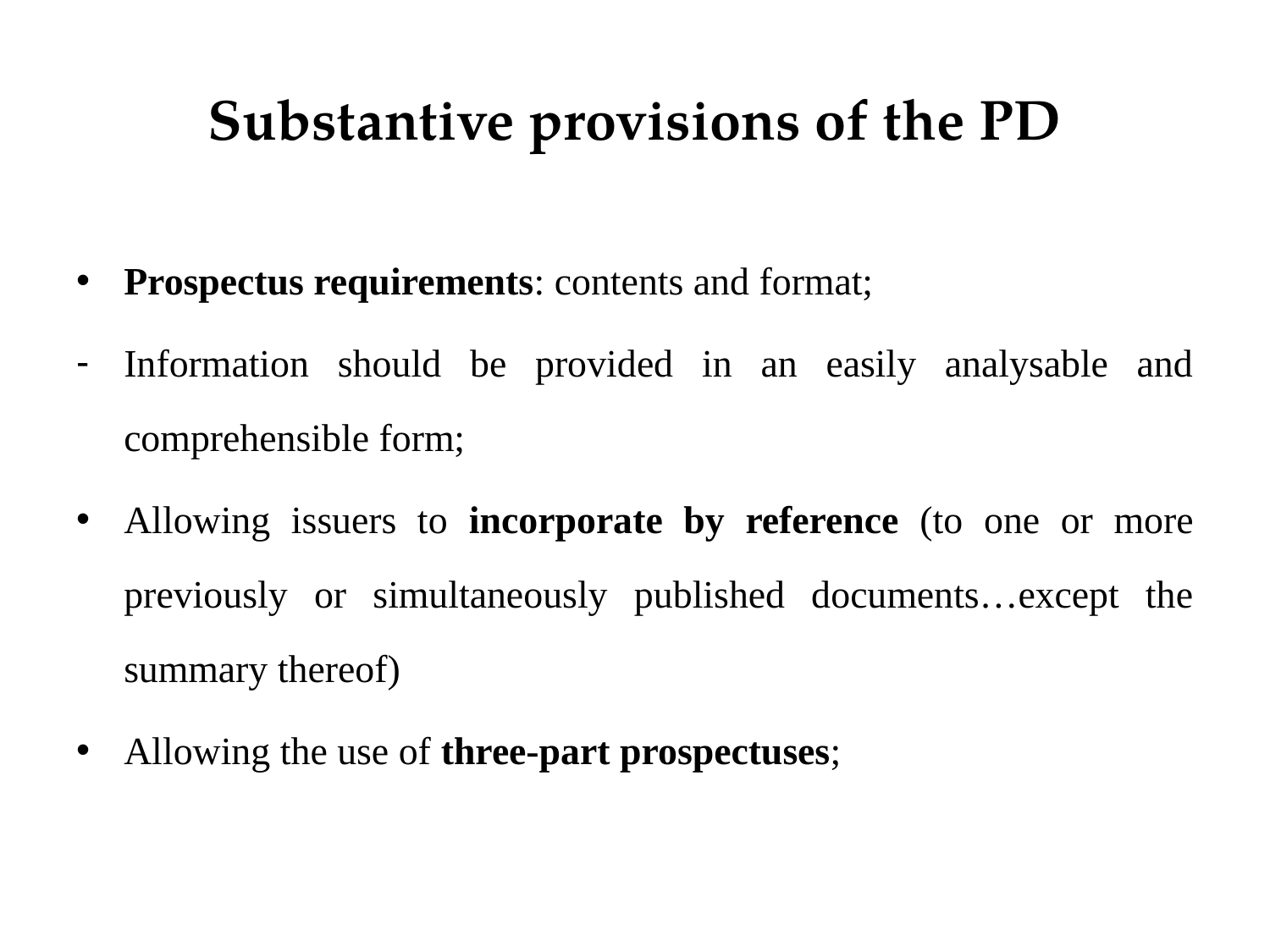

# Substantive provisions of the PD
Prospectus requirements: contents and format;
Information should be provided in an easily analysable and comprehensible form;
Allowing issuers to incorporate by reference (to one or more previously or simultaneously published documents…except the summary thereof)
Allowing the use of three-part prospectuses;